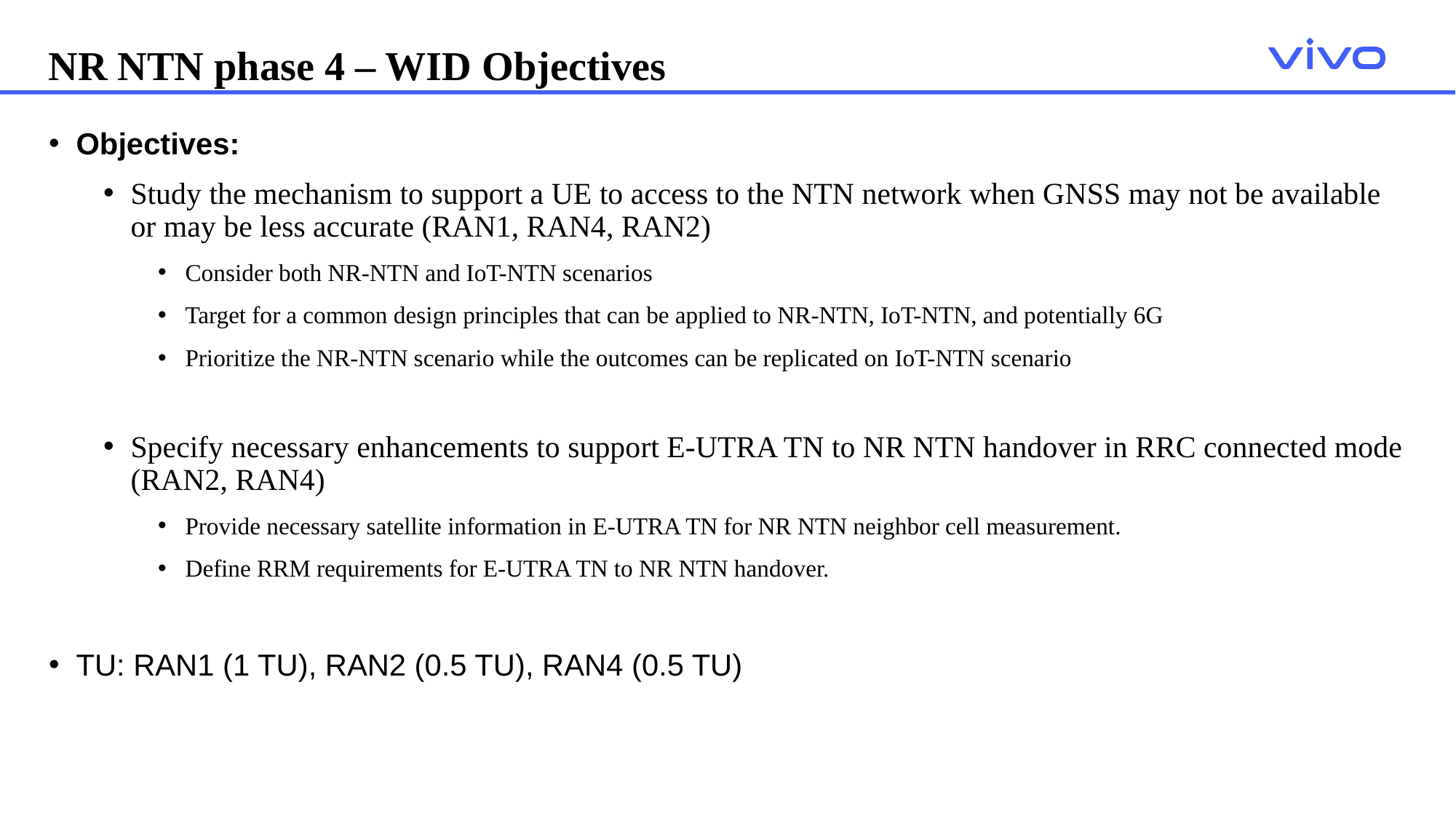

NR NTN phase 4 – WID Objectives

Objectives:
Study the mechanism to support a UE to access to the NTN network when GNSS may not be available or may be less accurate (RAN1, RAN4, RAN2)
Consider both NR-NTN and IoT-NTN scenarios
Target for a common design principles that can be applied to NR-NTN, IoT-NTN, and potentially 6G
Prioritize the NR-NTN scenario while the outcomes can be replicated on IoT-NTN scenario

Specify necessary enhancements to support E-UTRA TN to NR NTN handover in RRC connected mode (RAN2, RAN4)
Provide necessary satellite information in E-UTRA TN for NR NTN neighbor cell measurement.
Define RRM requirements for E-UTRA TN to NR NTN handover.

TU: RAN1 (1 TU), RAN2 (0.5 TU), RAN4 (0.5 TU)